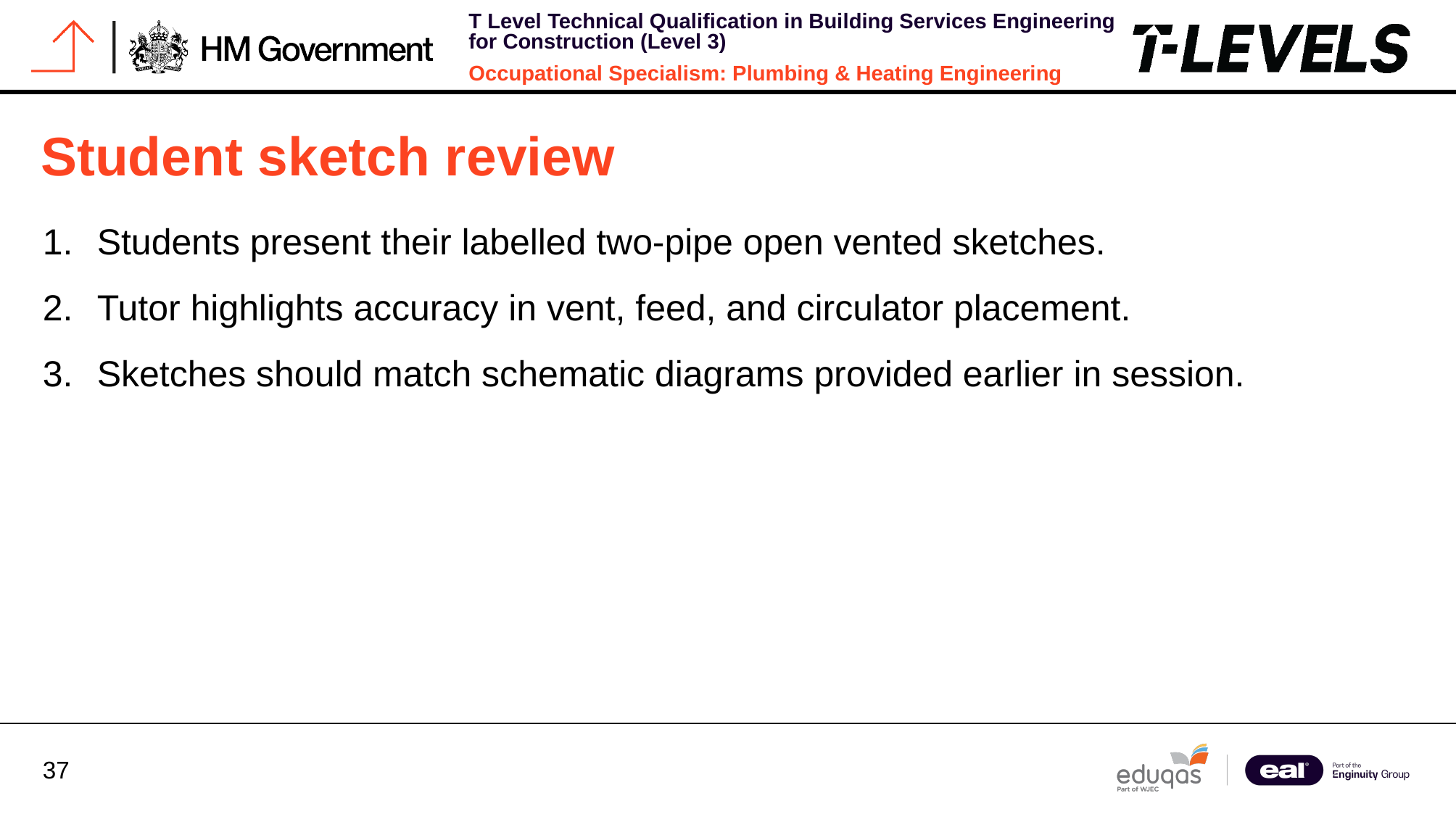

# Student sketch review
Students present their labelled two-pipe open vented sketches.
Tutor highlights accuracy in vent, feed, and circulator placement.
Sketches should match schematic diagrams provided earlier in session.